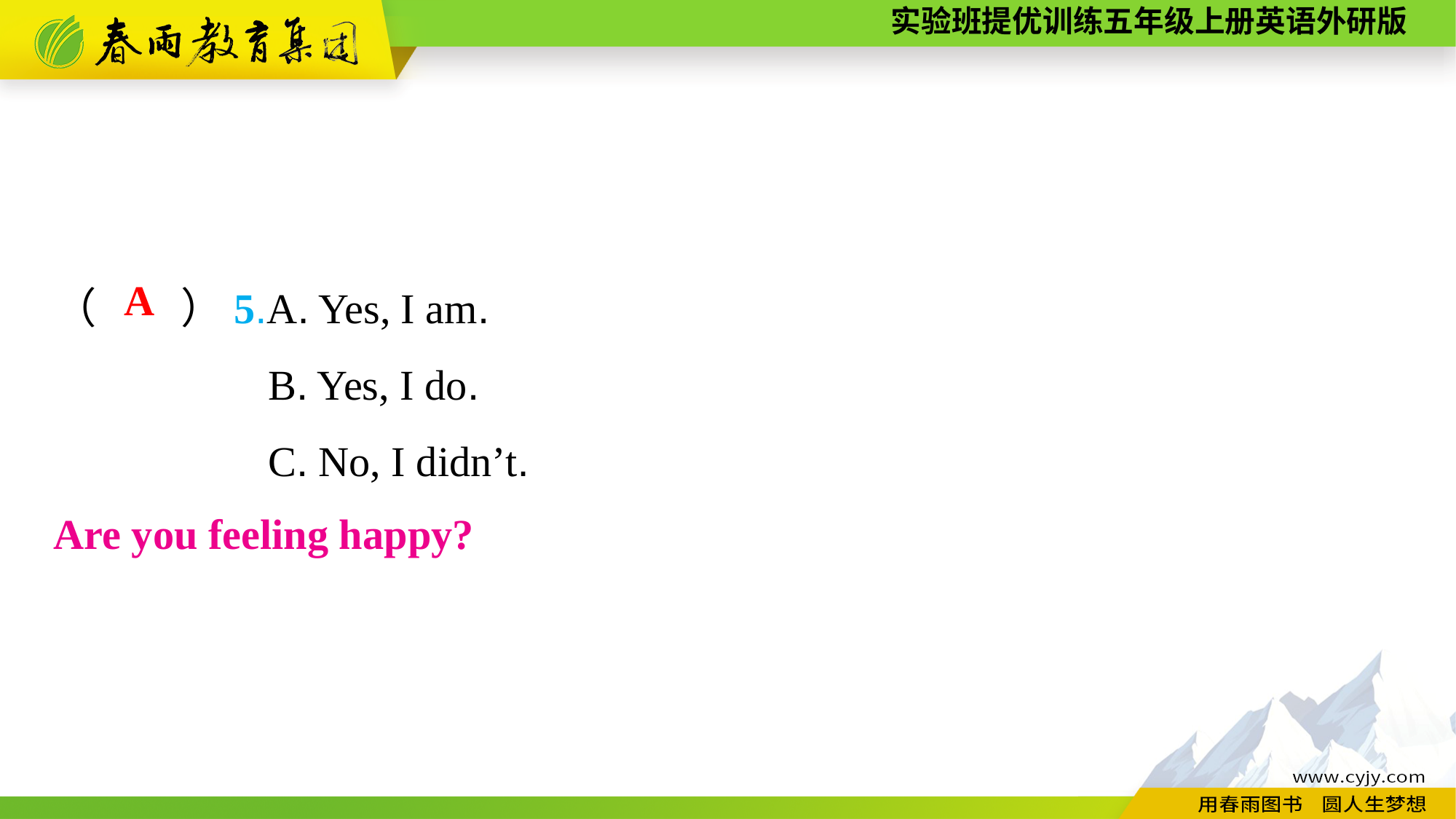

（　　）5.A. Yes, I am.
B. Yes, I do.
C. No, I didn’t.
A
Are you feeling happy?